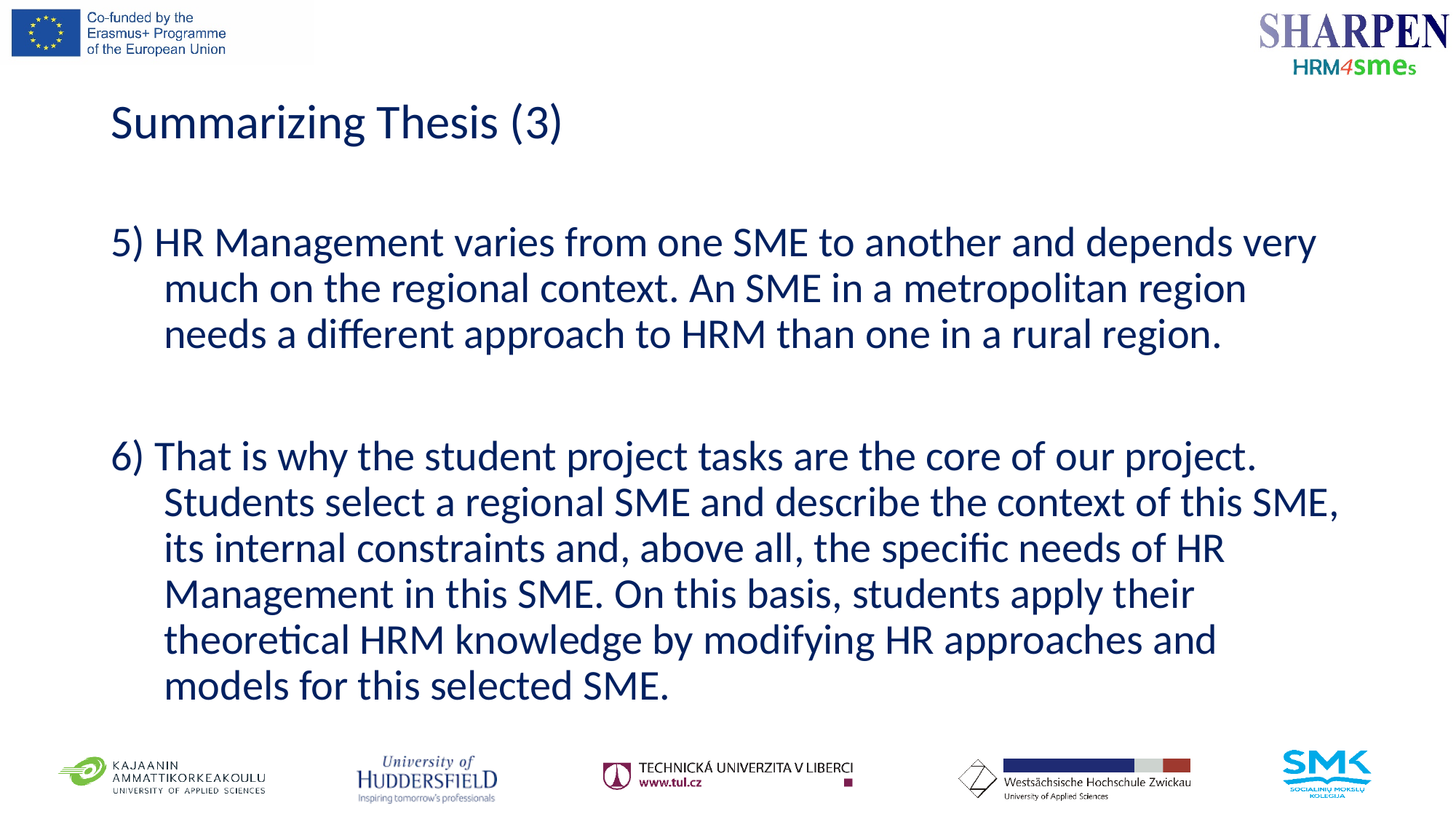

# Summarizing Thesis (3)
5) HR Management varies from one SME to another and depends very much on the regional context. An SME in a metropolitan region needs a different approach to HRM than one in a rural region.

6) That is why the student project tasks are the core of our project. Students select a regional SME and describe the context of this SME, its internal constraints and, above all, the specific needs of HR Management in this SME. On this basis, students apply their theoretical HRM knowledge by modifying HR approaches and models for this selected SME.